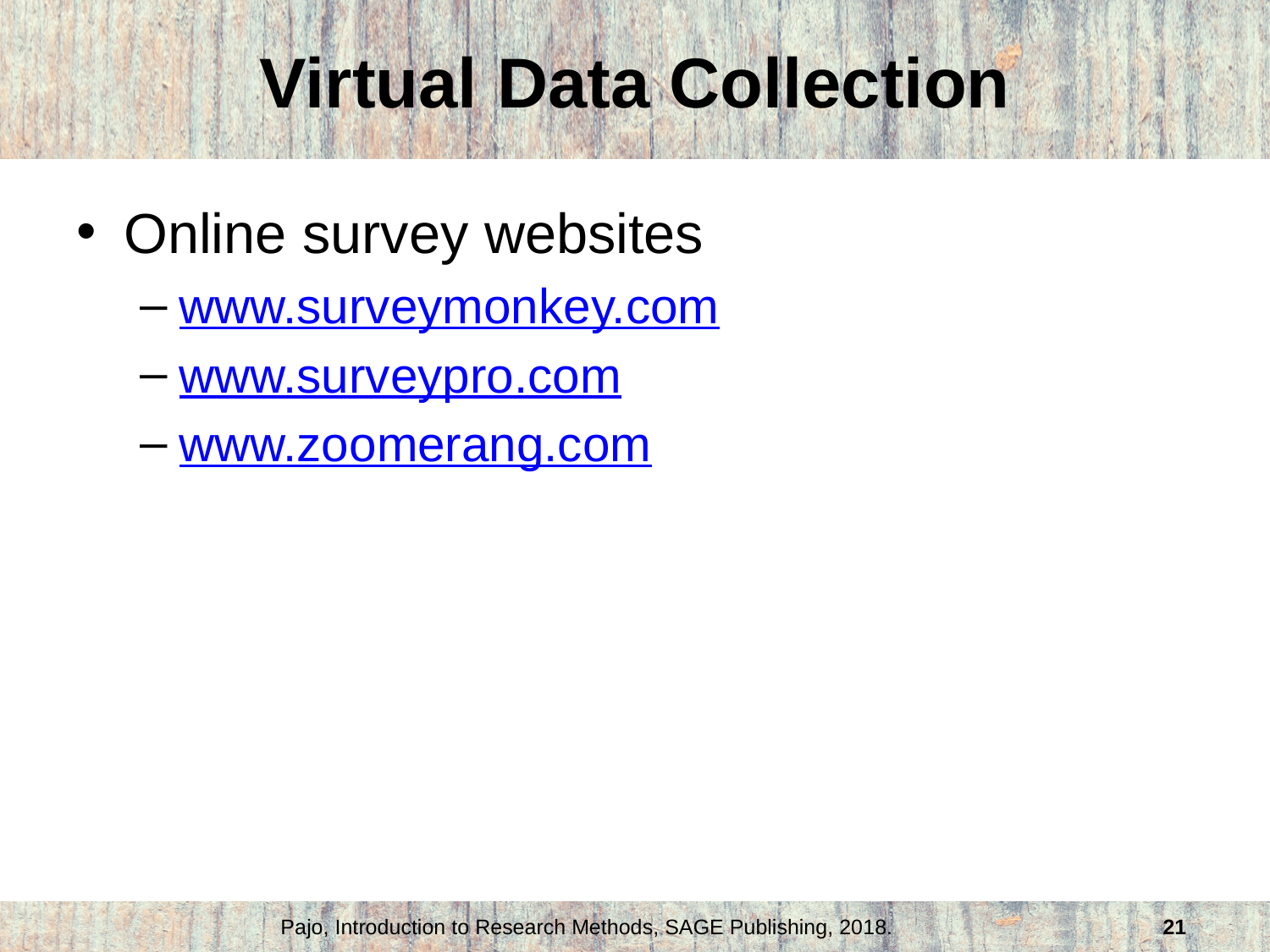

# Virtual Data Collection
Online survey websites
www.surveymonkey.com
www.surveypro.com
www.zoomerang.com

Pajo, Introduction to Research Methods, SAGE Publishing, 2018.
21